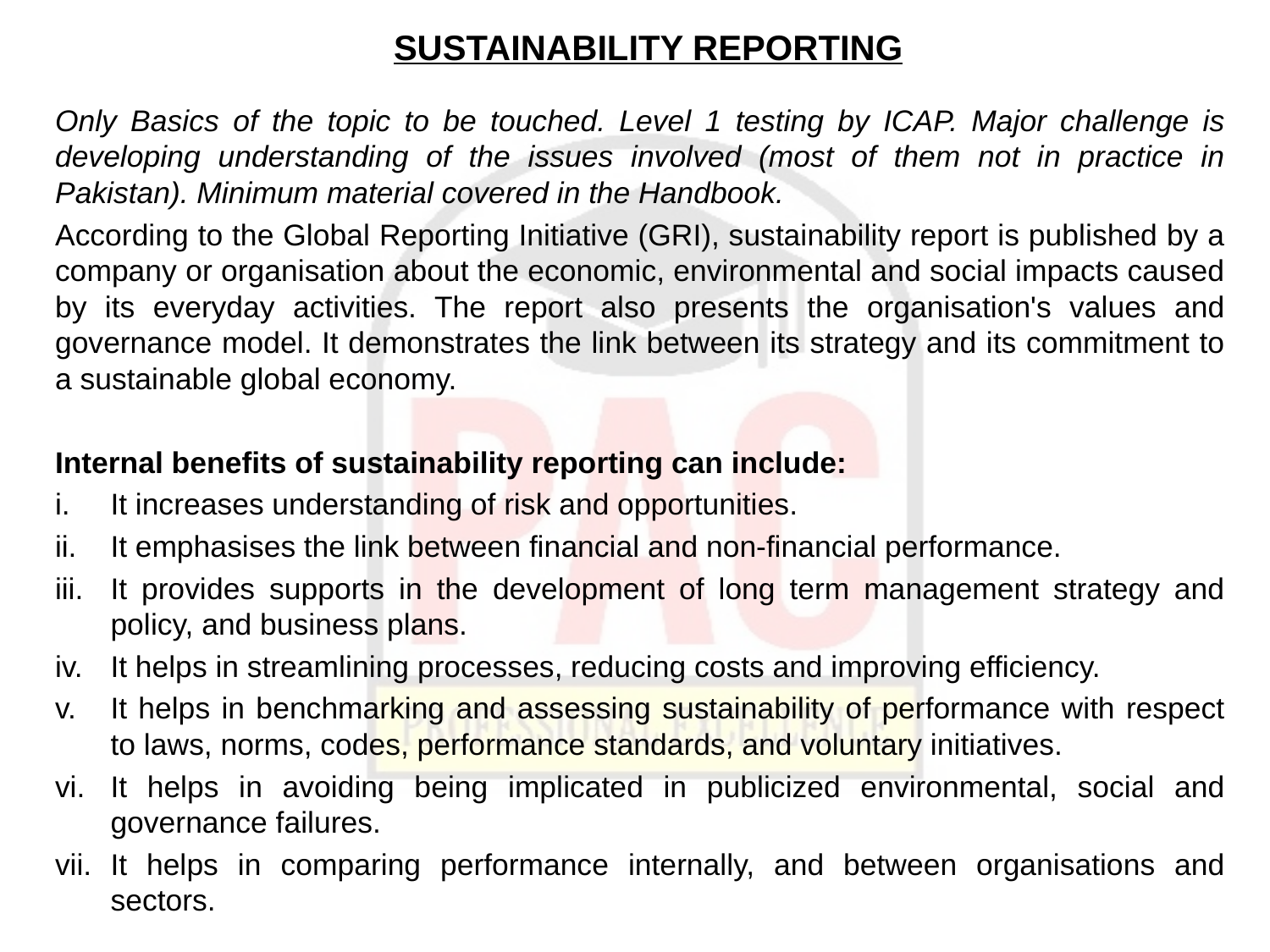

# SUSTAINABILITY REPORTING
Only Basics of the topic to be touched. Level 1 testing by ICAP. Major challenge is developing understanding of the issues involved (most of them not in practice in Pakistan). Minimum material covered in the Handbook.
According to the Global Reporting Initiative (GRI), sustainability report is published by a company or organisation about the economic, environmental and social impacts caused by its everyday activities. The report also presents the organisation's values and governance model. It demonstrates the link between its strategy and its commitment to a sustainable global economy.

Internal benefits of sustainability reporting can include:
It increases understanding of risk and opportunities.
It emphasises the link between financial and non-financial performance.
It provides supports in the development of long term management strategy and policy, and business plans.
It helps in streamlining processes, reducing costs and improving efficiency.
It helps in benchmarking and assessing sustainability of performance with respect to laws, norms, codes, performance standards, and voluntary initiatives.
It helps in avoiding being implicated in publicized environmental, social and governance failures.
It helps in comparing performance internally, and between organisations and sectors.